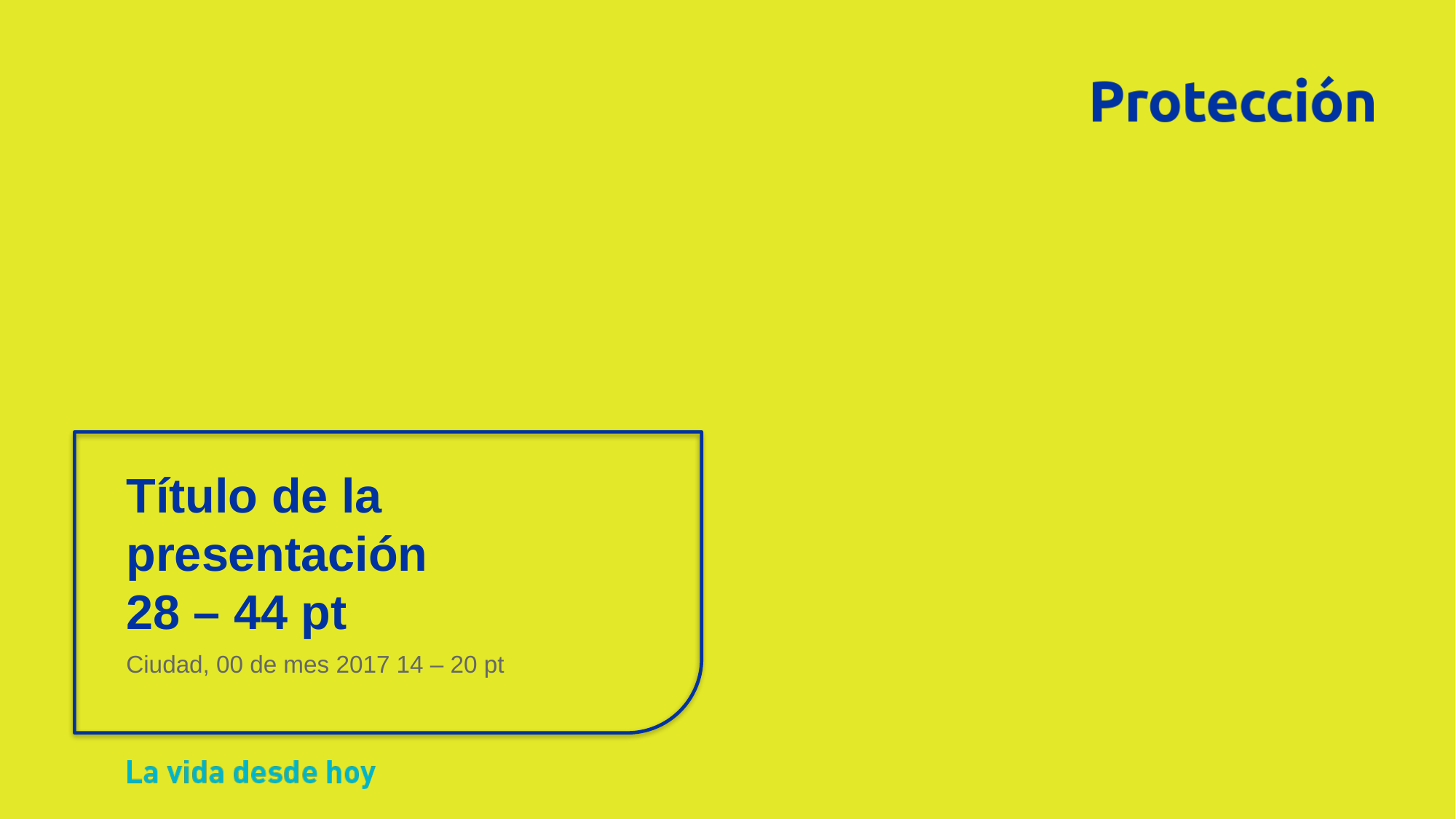

# Título de la presentación 28 – 44 pt
Ciudad, 00 de mes 2017 14 – 20 pt